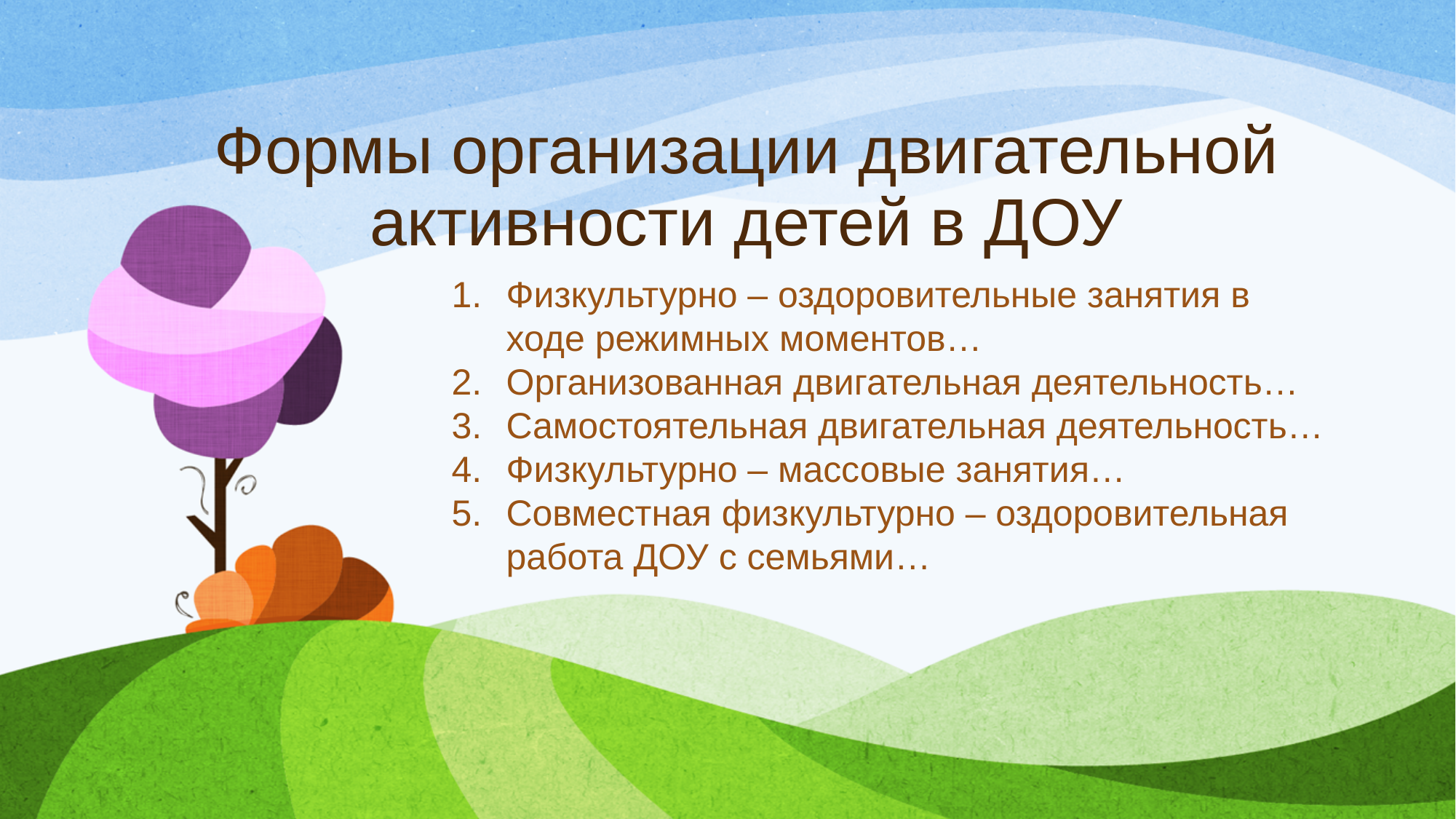

# Формы организации двигательной активности детей в ДОУ
Физкультурно – оздоровительные занятия в ходе режимных моментов…
Организованная двигательная деятельность…
Самостоятельная двигательная деятельность…
Физкультурно – массовые занятия…
Совместная физкультурно – оздоровительная работа ДОУ с семьями…